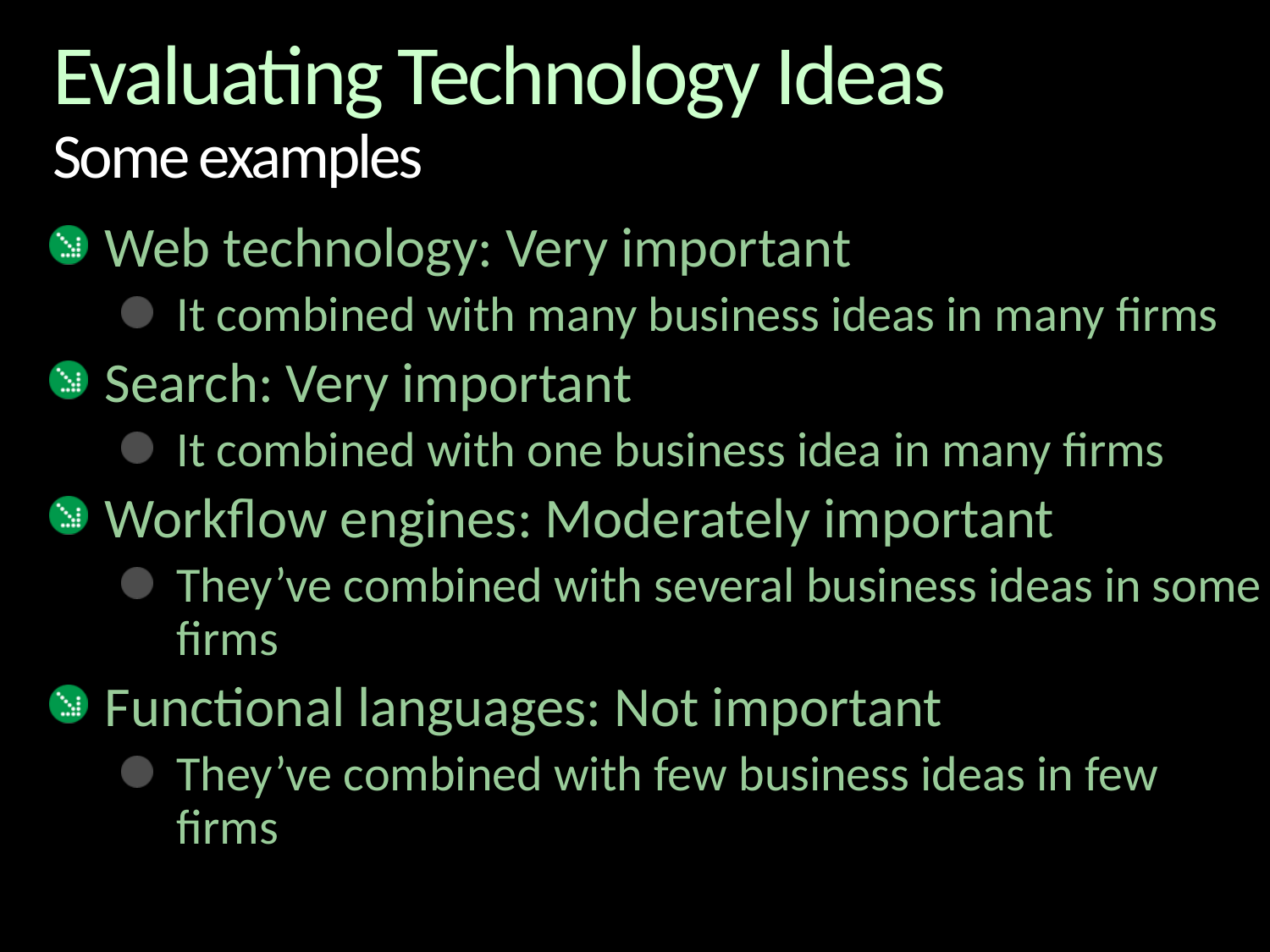

# Evaluating Technology Ideas Some examples
Web technology: Very important
It combined with many business ideas in many firms
Search: Very important
It combined with one business idea in many firms
Workflow engines: Moderately important
They’ve combined with several business ideas in some firms
Functional languages: Not important
They’ve combined with few business ideas in few firms